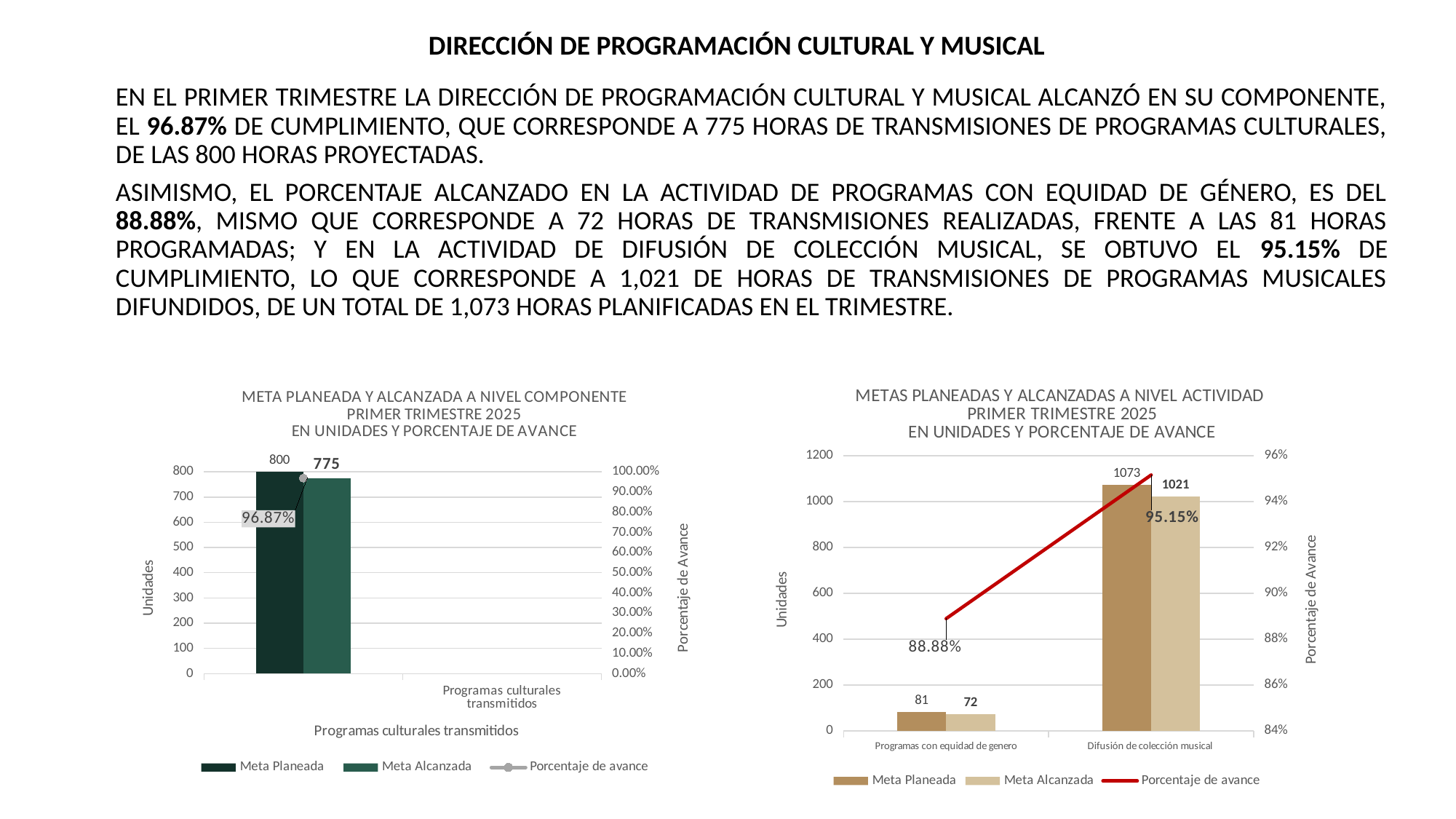

DIRECCIÓN DE PROGRAMACIÓN CULTURAL Y MUSICAL
EN EL PRIMER TRIMESTRE LA DIRECCIÓN DE PROGRAMACIÓN CULTURAL Y MUSICAL ALCANZÓ EN SU COMPONENTE, EL 96.87% DE CUMPLIMIENTO, QUE CORRESPONDE A 775 HORAS DE TRANSMISIONES DE PROGRAMAS CULTURALES, DE LAS 800 HORAS PROYECTADAS.
ASIMISMO, EL PORCENTAJE ALCANZADO EN LA ACTIVIDAD DE PROGRAMAS CON EQUIDAD DE GÉNERO, ES DEL 88.88%, MISMO QUE CORRESPONDE A 72 HORAS DE TRANSMISIONES REALIZADAS, FRENTE A LAS 81 HORAS PROGRAMADAS; Y EN LA ACTIVIDAD DE DIFUSIÓN DE COLECCIÓN MUSICAL, SE OBTUVO EL 95.15% DE CUMPLIMIENTO, LO QUE CORRESPONDE A 1,021 DE HORAS DE TRANSMISIONES DE PROGRAMAS MUSICALES DIFUNDIDOS, DE UN TOTAL DE 1,073 HORAS PLANIFICADAS EN EL TRIMESTRE.

### Chart: METAS PLANEADAS Y ALCANZADAS A NIVEL ACTIVIDAD
PRIMER TRIMESTRE 2025
EN UNIDADES Y PORCENTAJE DE AVANCE

| Category | Meta Planeada | Meta Alcanzada |  |
|---|---|---|---|
| Programas con equidad de genero | 81.0 | 72.0 | 0.8888888888888888 |
| Difusión de colección musical  | 1073.0 | 1021.0 | 0.9515377446411929 |

[unsupported chart]